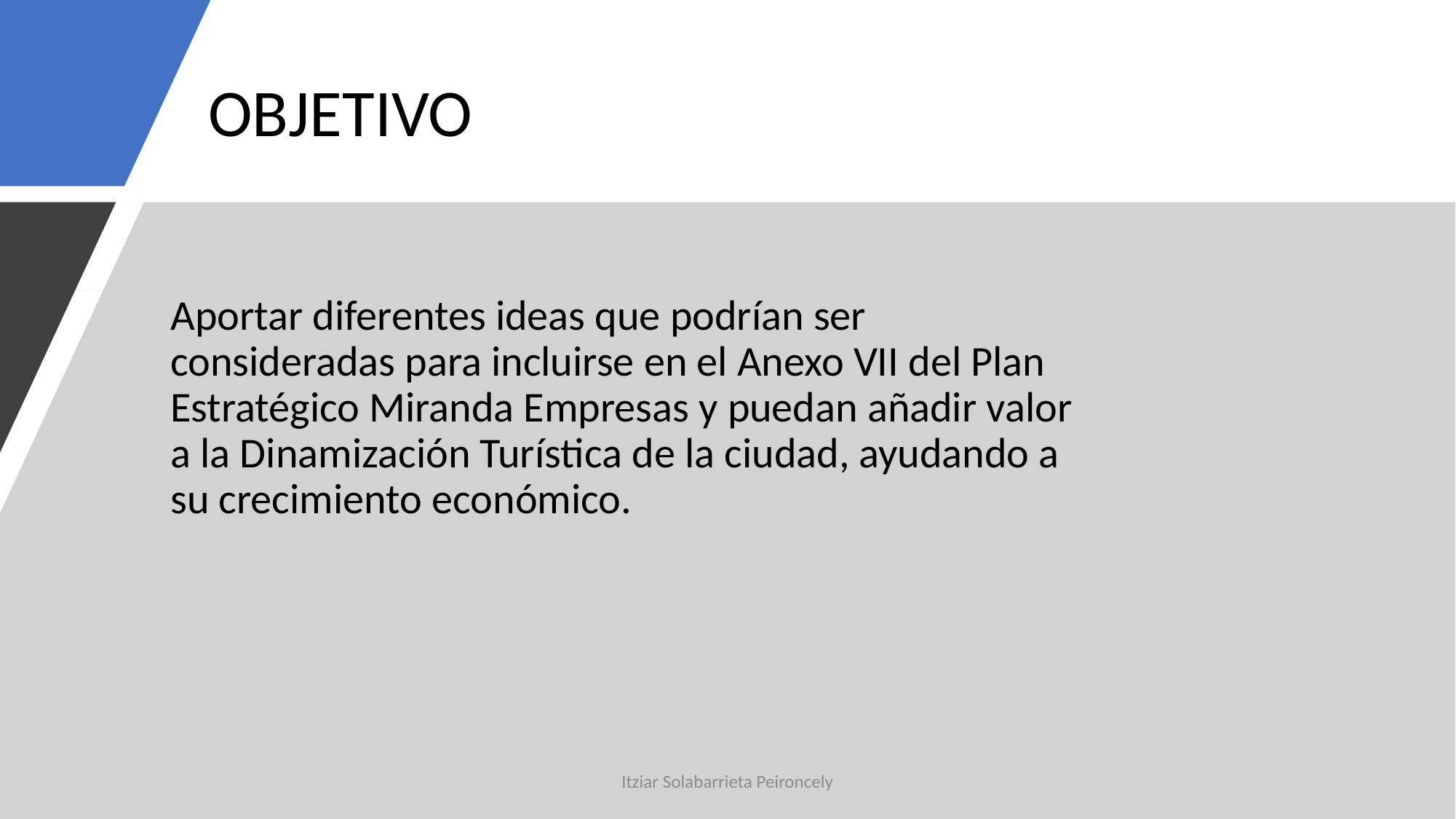

# OBJETIVO

Aportar diferentes ideas que podrían ser consideradas para incluirse en el Anexo VII del Plan Estratégico Miranda Empresas y puedan añadir valor a la Dinamización Turística de la ciudad, ayudando a su crecimiento económico.
Itziar Solabarrieta Peironcely